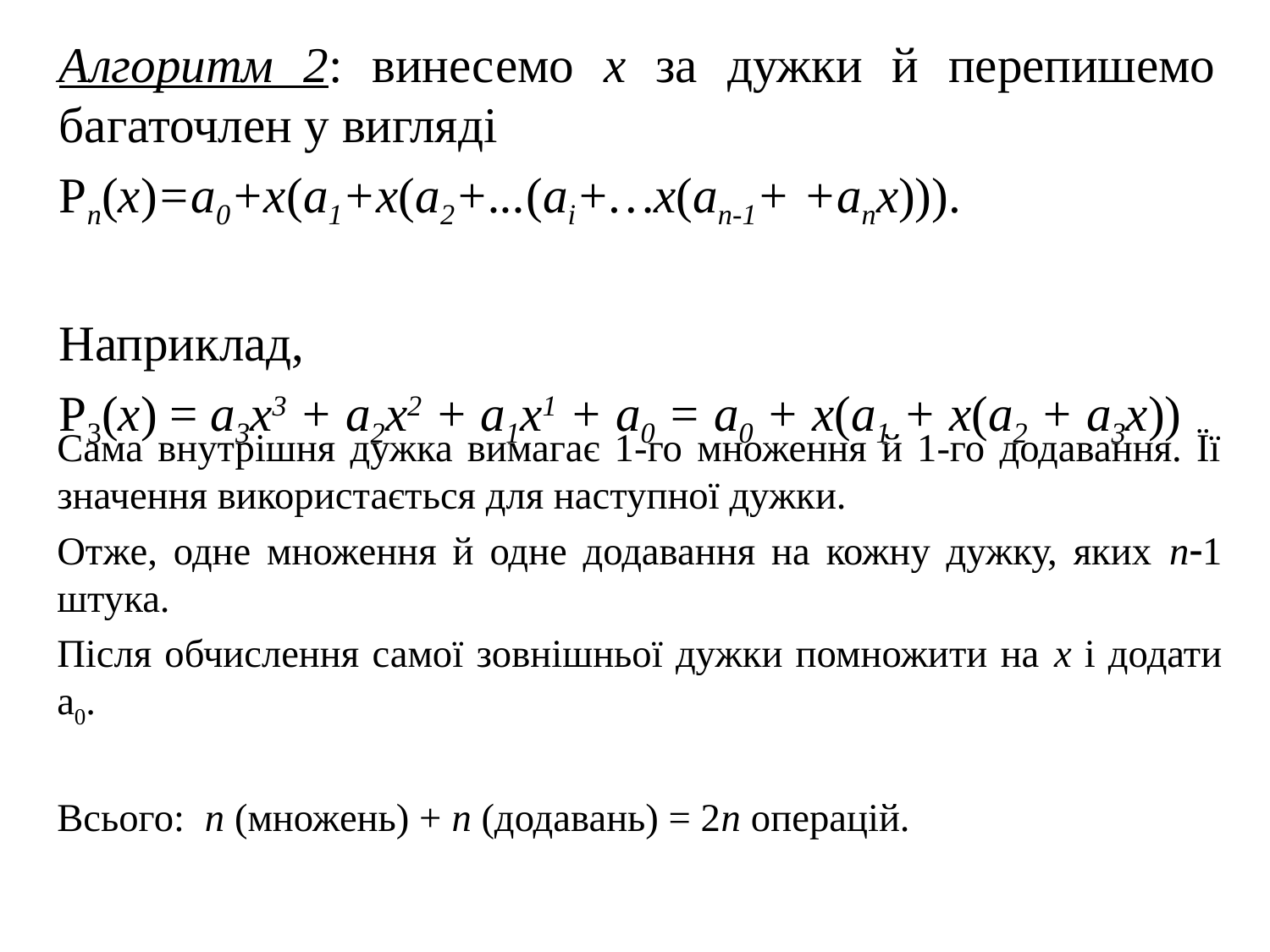

Алгоритм 2: винесемо x за дужки й перепишемо багаточлен у вигляді
Pn(x)=a0+x(a1+x(a2+...(aі+…x(an-1+ +anx))).

Наприклад,
P3(x) = a3x3 + a2x2 + a1x1 + a0 = a0 + x(a1 + x(a2 + a3x))

Сама внутрішня дужка вимагає 1-го множення й 1-го додавання. Її значення використається для наступної дужки.
Отже, одне множення й одне додавання на кожну дужку, яких n−1 штука.
Після обчислення самої зовнішньої дужки помножити на x і додати a0.

Всього:  n (множень) + n (додавань) = 2n операцій.